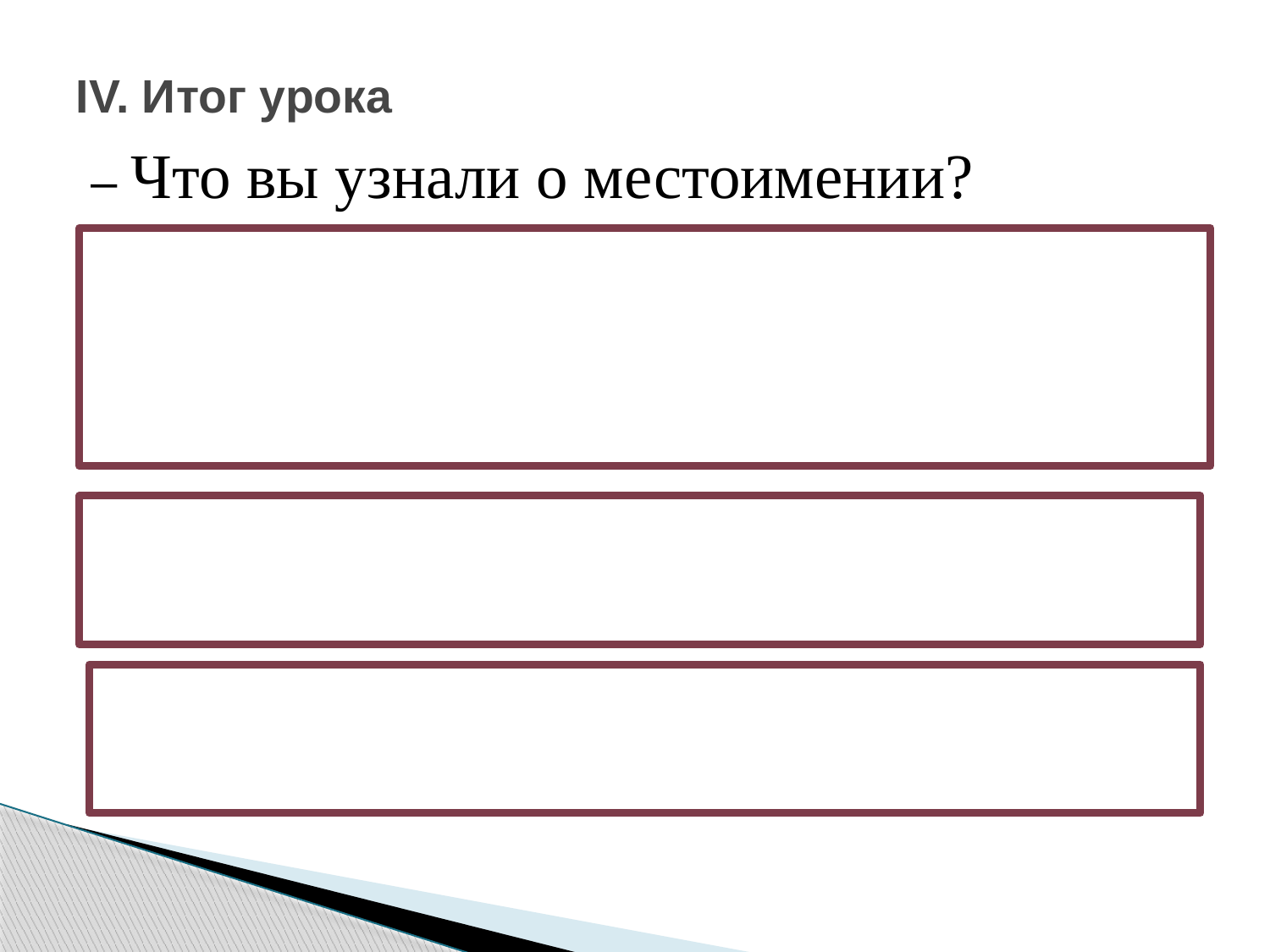

# IV. Итог урока
– Что вы узнали о местоимении?
Местоимение – это часть речи, которая
указывает на предмет, но не называет
его.

Местоимения бывают единственного и множественного числа, 1,2,3 лица.
Местоимения изменяются по падежам, по родам (в 3 лице, ед. ч.)